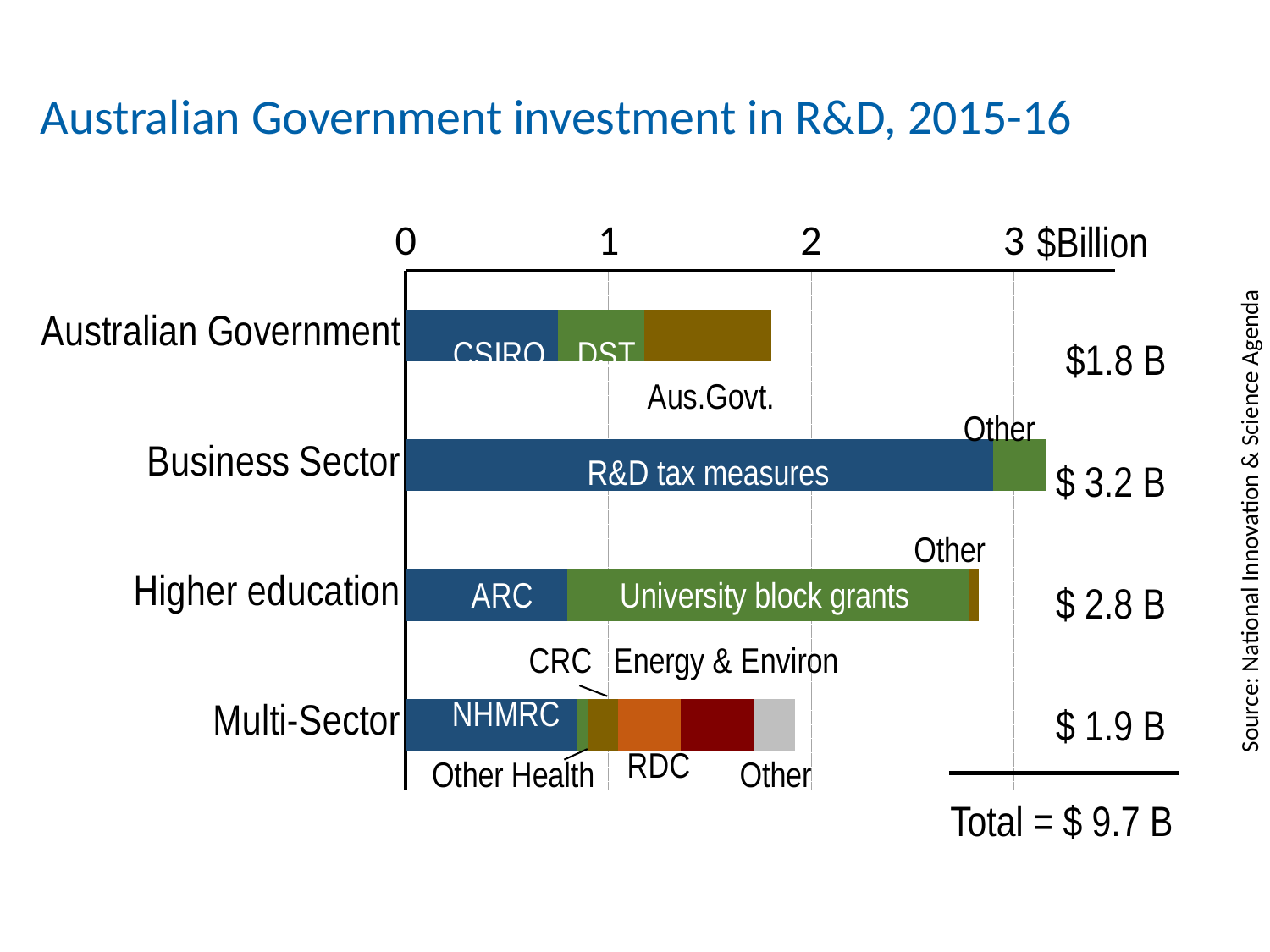

# Australian Government investment in R&D, 2015-16
$Billion

### Chart

| Category | Item 1 | Item 2 | Item 3 | Item 4 | Item 5 | Item 6 |
|---|---|---|---|---|---|---|
| Australian Government | 0.7508591065292096 | 0.42611683848797244 | 0.6271477663230239 | None | None | None |
| Business Sector | 2.9003436426116838 | 0.2594501718213061 | None | None | None | None |
| Higher education | 0.7955326460481099 | 1.9862542955326465 | 0.04639175257731936 | None | None | None |
| Multi-Sector | 0.845360824742268 | 0.054982817869415855 | 0.14948453608247425 | 0.30584192439862534 | 0.3591065292096221 | 0.20790378006872837 |
$1.8 B
$ 3.2 B
Source: National Innovation & Science Agenda
$ 2.8 B
$ 1.9 B
Total = $ 9.7 B